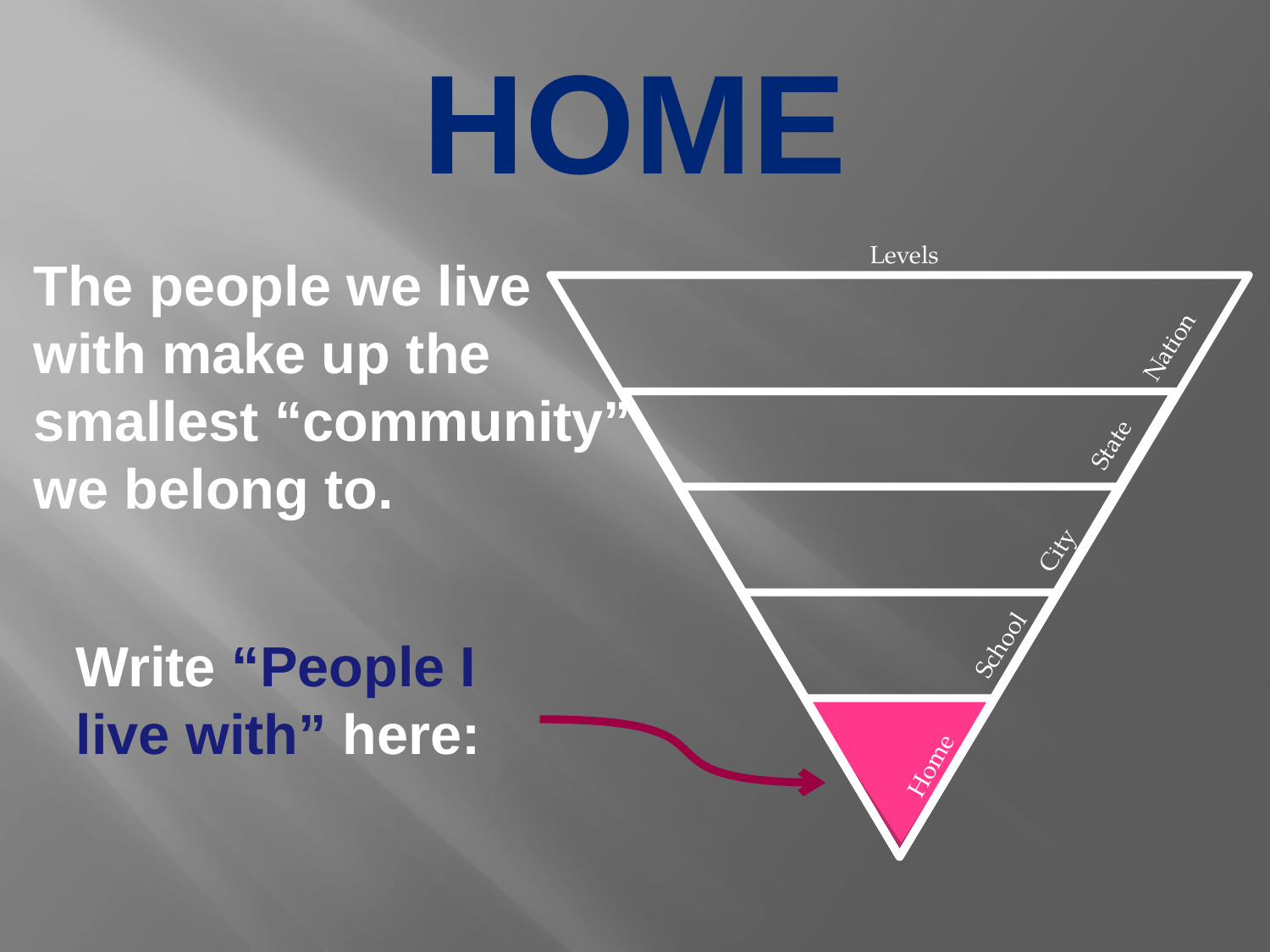

# HOME
Levels
The people we live  with make up the smallest “community” we belong to.

Nation

State

City

School
Write “People I live with” here:

Home